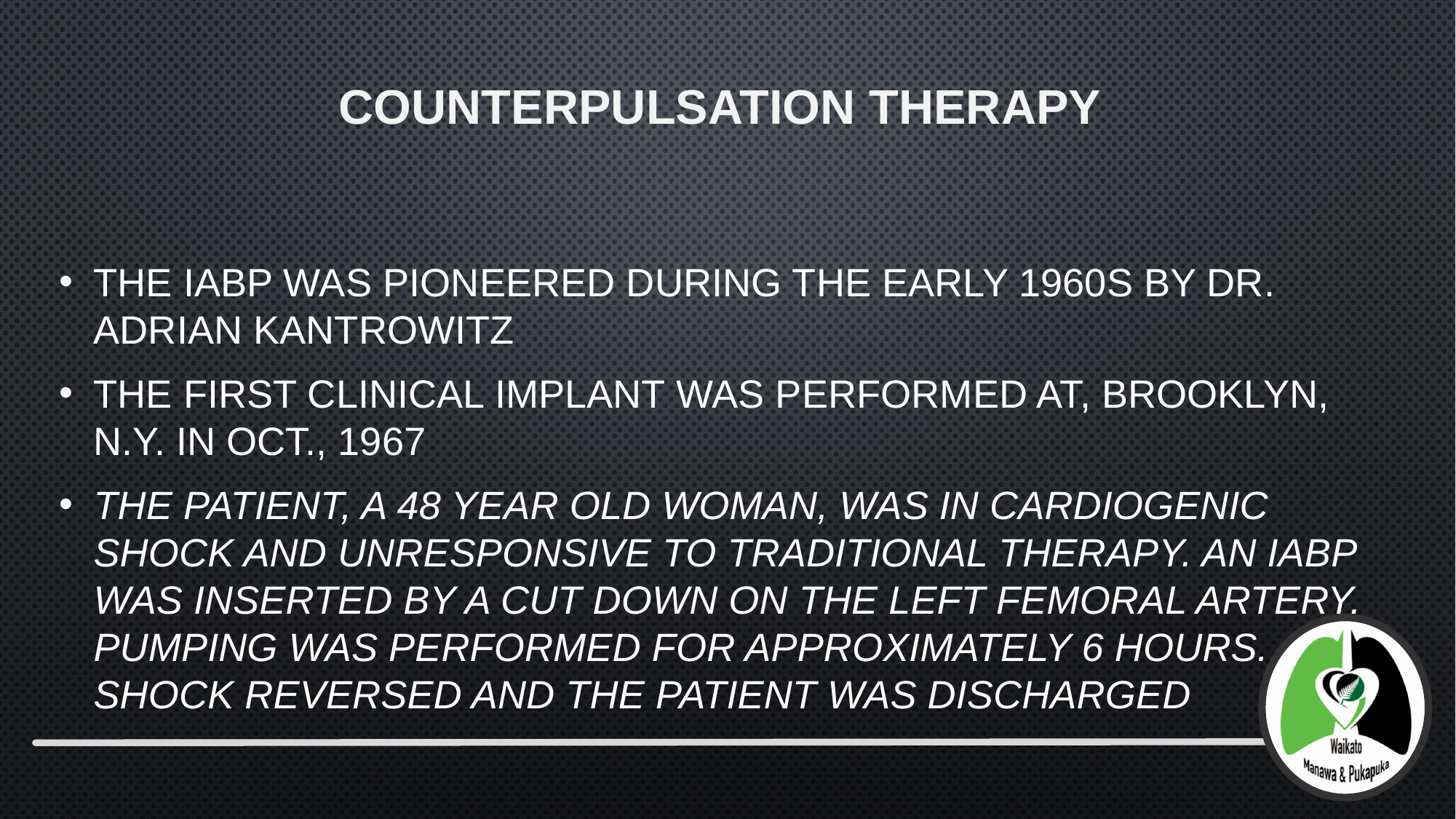

# Counterpulsation Therapy
The IABP was pioneered during the early 1960s by Dr. Adrian Kantrowitz
The first clinical implant was performed at, Brooklyn, N.Y. in Oct., 1967
The patient, a 48 year old woman, was in cardiogenic shock and unresponsive to traditional therapy. An IABP was inserted by a cut down on the left femoral artery. Pumping was performed for approximately 6 hours. Shock reversed and the patient was discharged